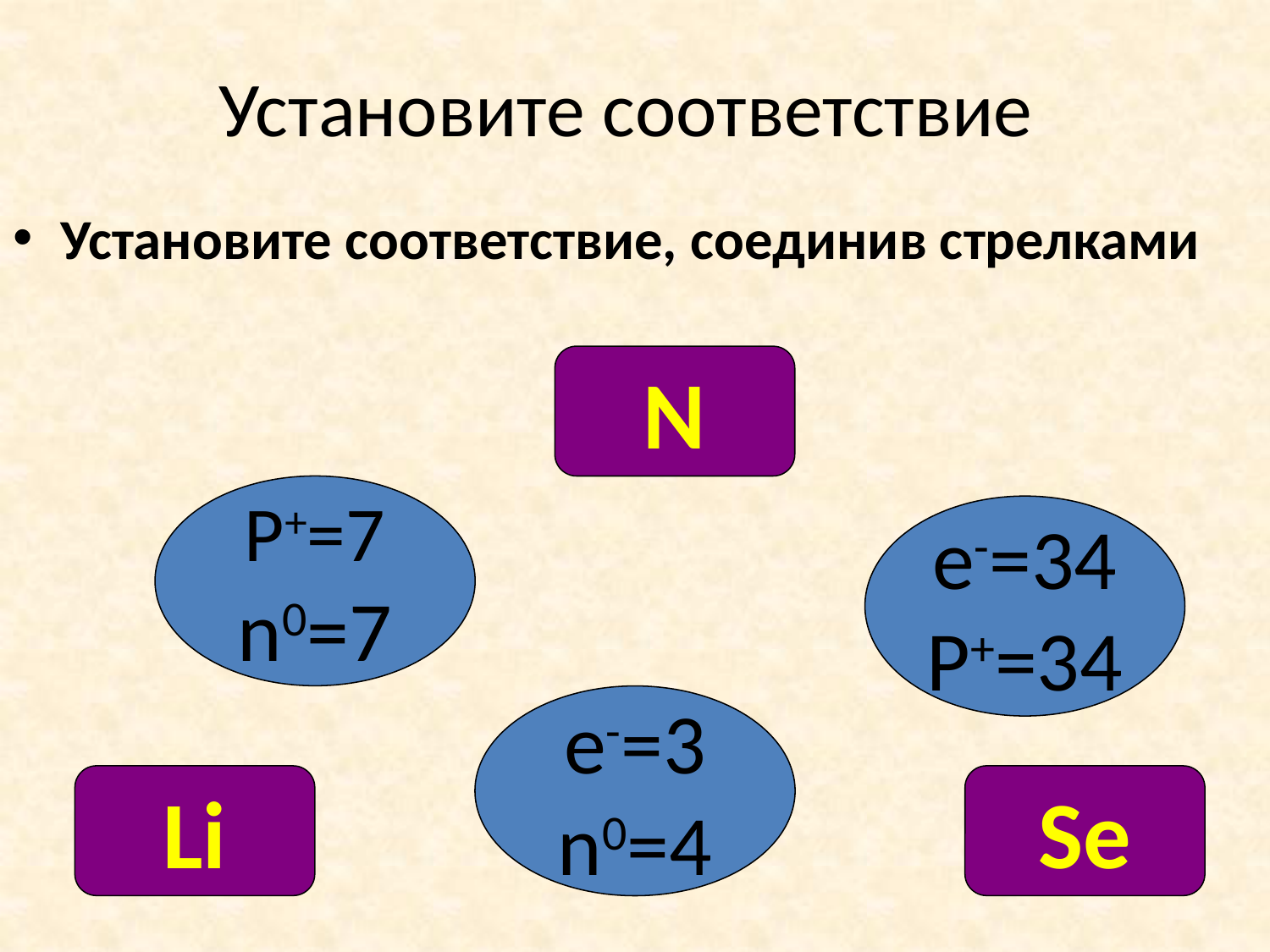

# Установите соответствие
Установите соответствие, соединив стрелками
N
P+=7
n0=7
e-=34
P+=34
e-=3
n0=4
Li
Se